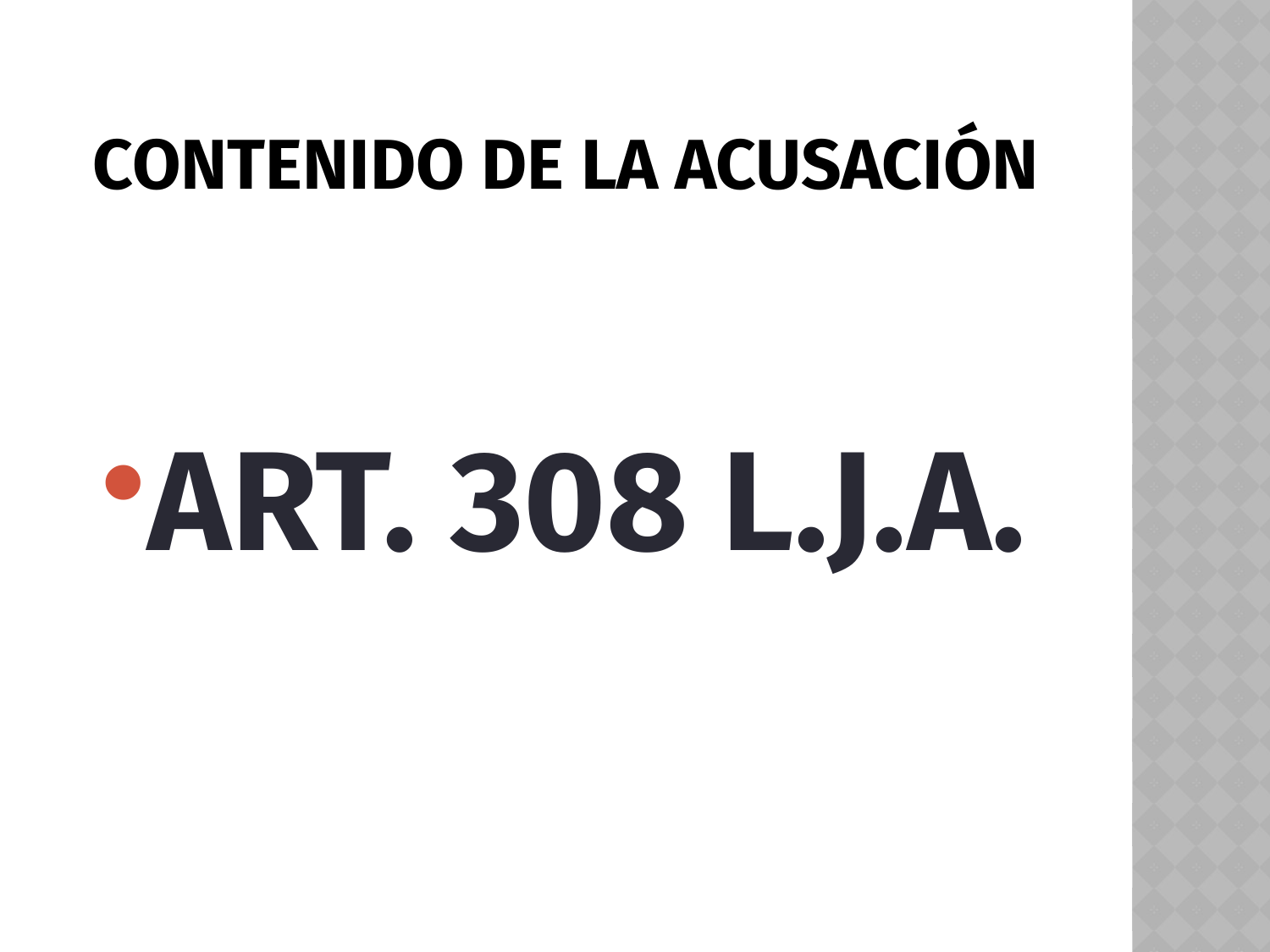

# CONTENIDO DE LA ACUSACIÓN

ART. 308 L.J.A.